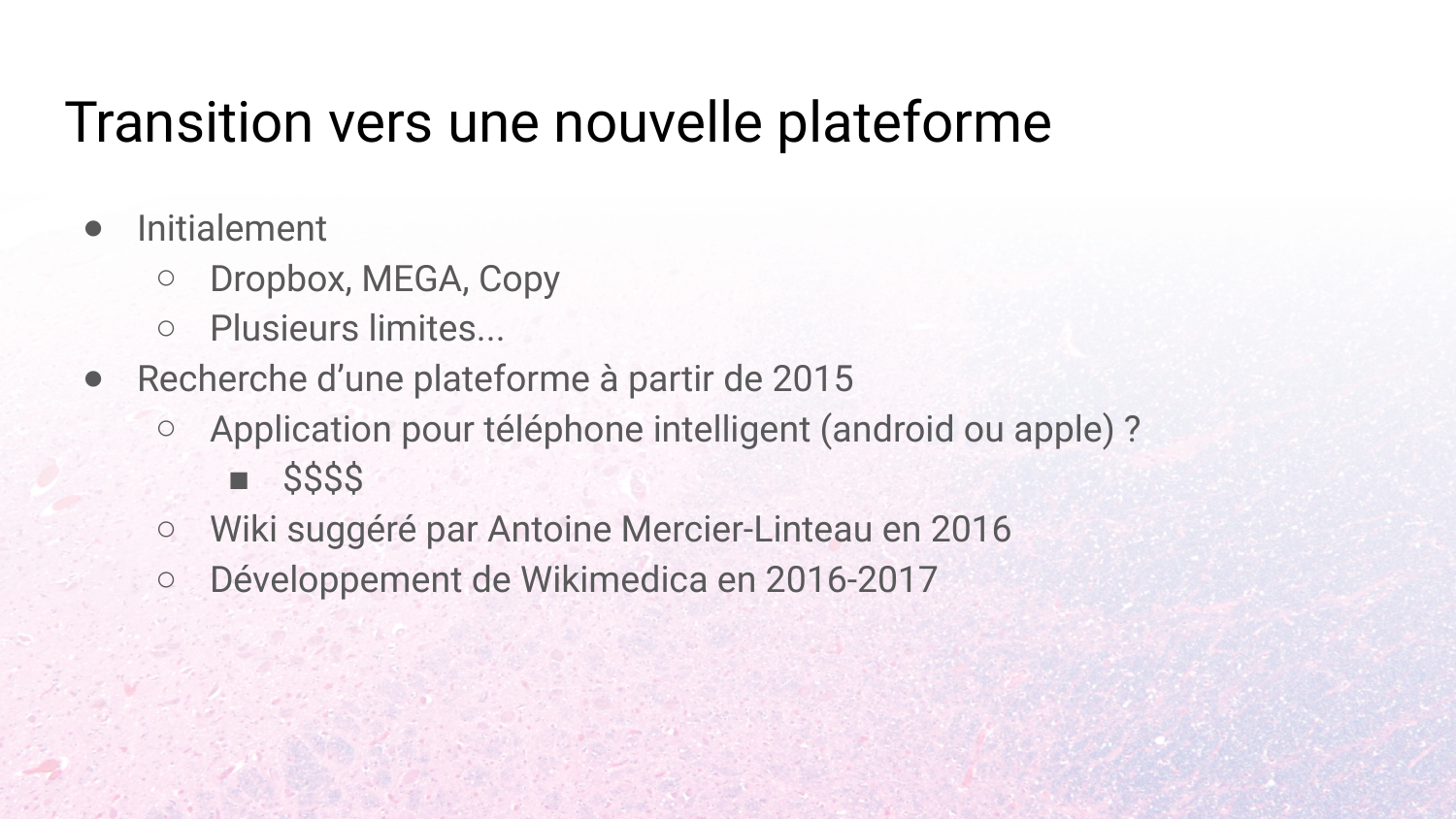

# Transition vers une nouvelle plateforme
Initialement
Dropbox, MEGA, Copy
Plusieurs limites...
Recherche d’une plateforme à partir de 2015
Application pour téléphone intelligent (android ou apple) ?
$$$$
Wiki suggéré par Antoine Mercier-Linteau en 2016
Développement de Wikimedica en 2016-2017